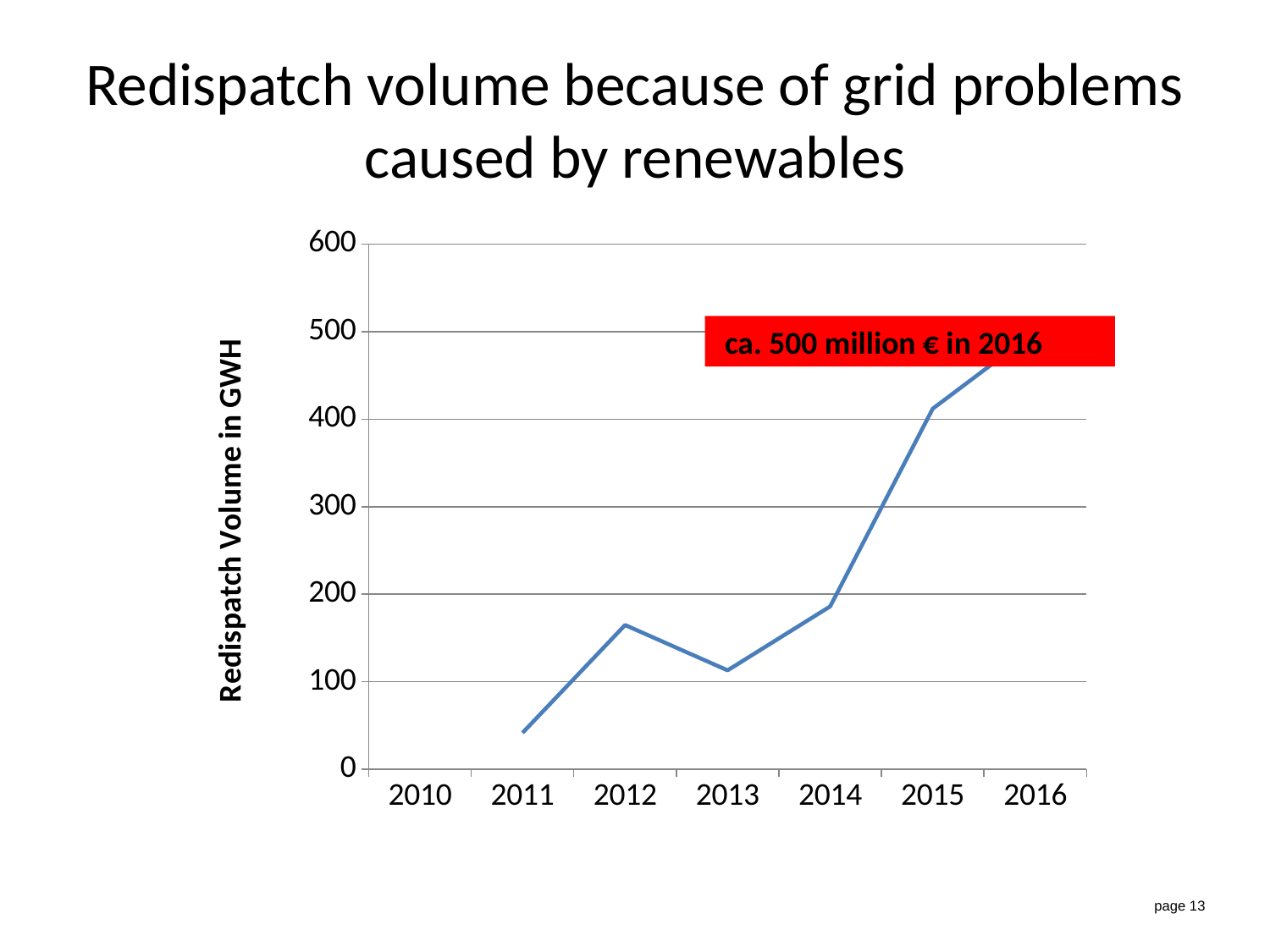

# Redispatch volume because of grid problems caused by renewables

### Chart

| Category | cost of Redispatch  |
|---|---|
| 2010 | None |
| 2011 | 41.6 |
| 2012 | 164.8 |
| 2013 | 113.0 |
| 2014 | 186.0 |
| 2015 | 412.0 |
| 2016 | 500.0 |
 ca. 500 million € in 2016

            page 13